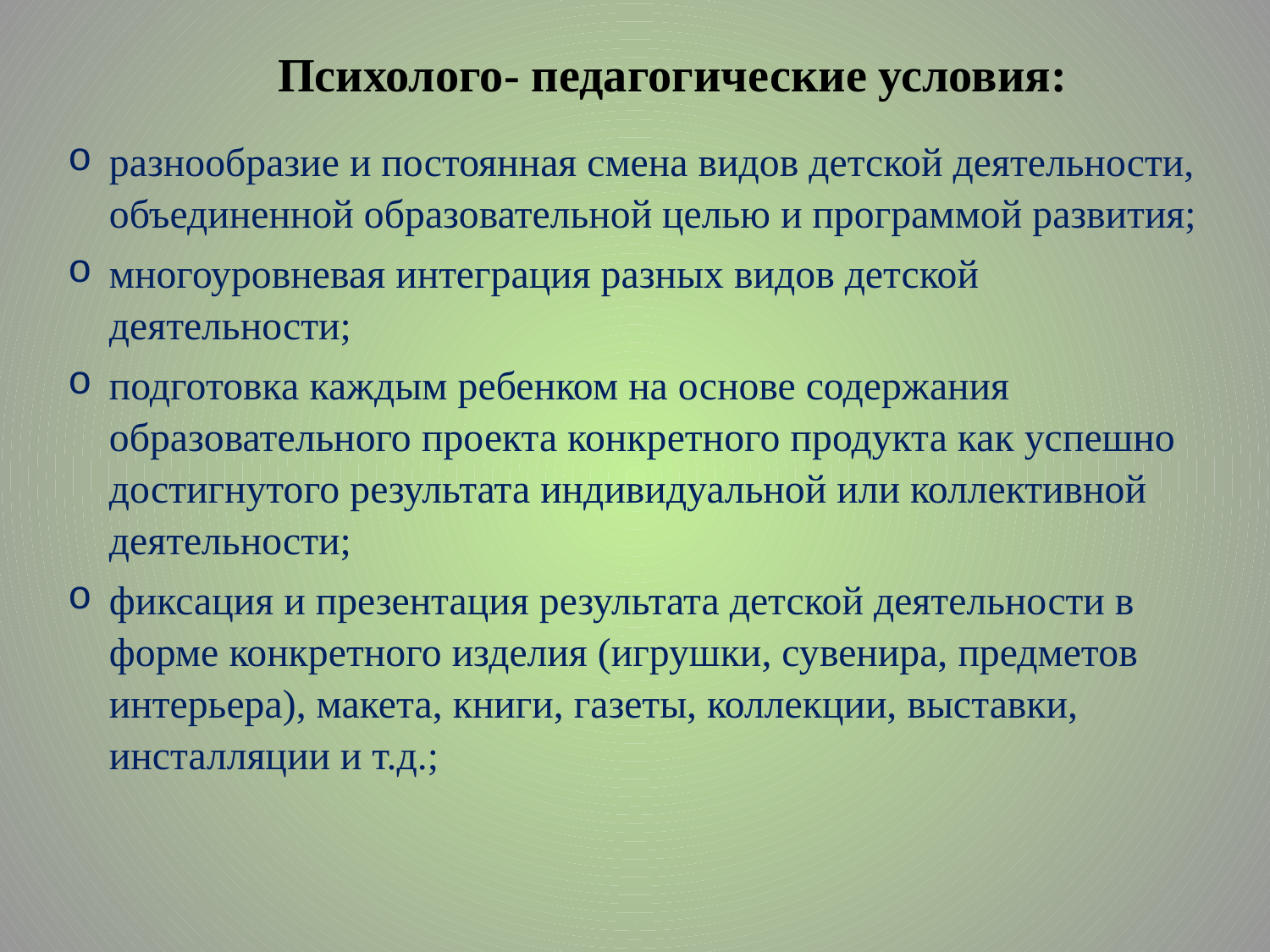

# Психолого- педагогические условия:
разнообразие и постоянная смена видов детской деятельности, объединенной образовательной целью и программой развития;
многоуровневая интеграция разных видов детской деятельности;
подготовка каждым ребенком на основе содержания образовательного проекта конкретного продукта как успешно достигнутого результата индивидуальной или коллективной деятельности;
фиксация и презентация результата детской деятельности в форме конкретного изделия (игрушки, сувенира, предметов интерьера), макета, книги, газеты, коллекции, выставки, инсталляции и т.д.;